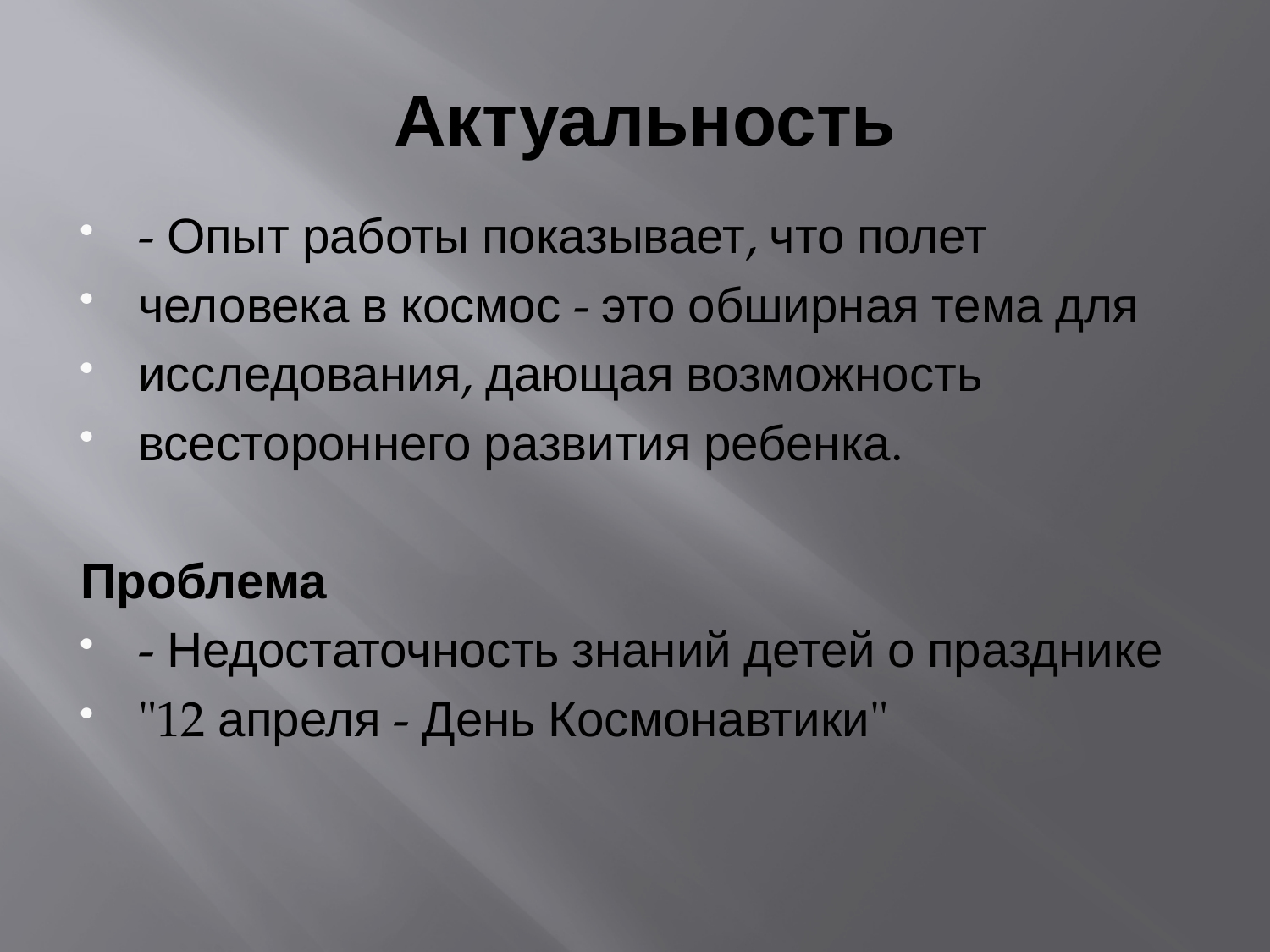

# Актуальность

- Опыт работы показывает, что полет
человека в космос - это обширная тема для
исследования, дающая возможность
всестороннего развития ребенка.

Проблема
- Недостаточность знаний детей о празднике
"12 апреля - День Космонавтики"